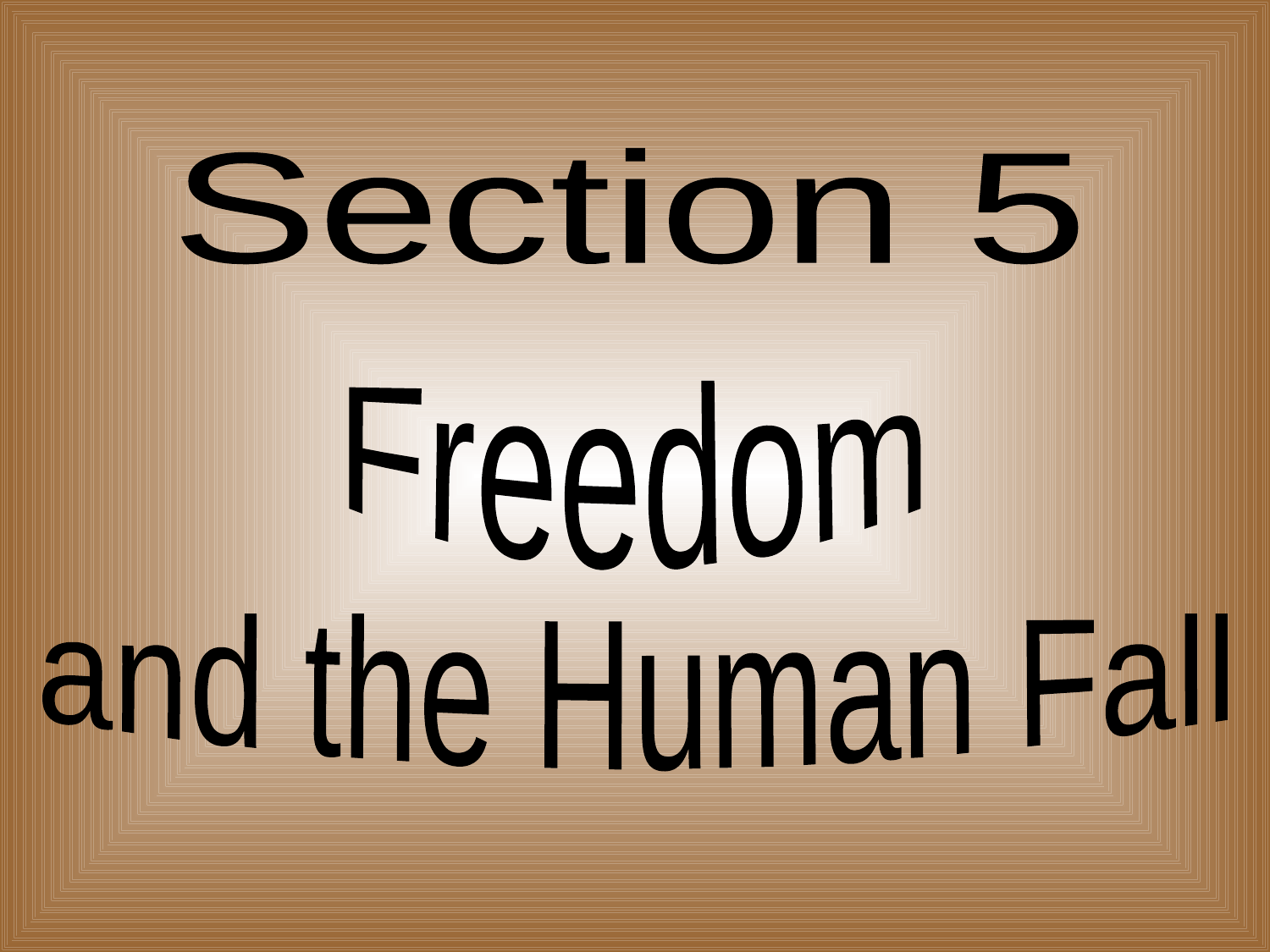

Section 5
Freedom
and the Human Fall